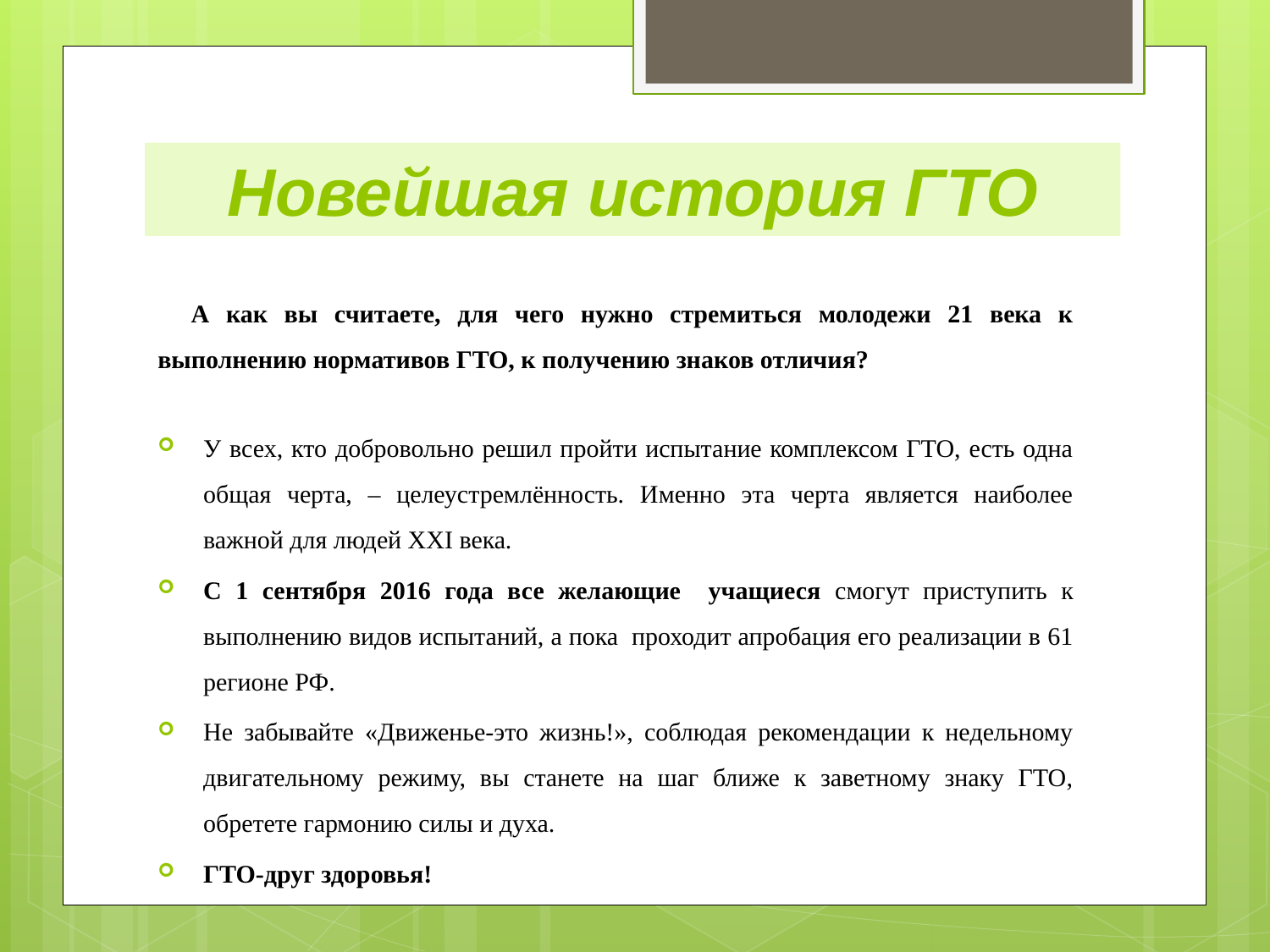

# Новейшая история ГТО
  А как вы считаете, для чего нужно стремиться молодежи 21 века к выполнению нормативов ГТО, к получению знаков отличия?

У всех, кто добровольно решил пройти испытание комплексом ГТО, есть одна общая черта, – целеустремлённость. Именно эта черта является наиболее важной для людей XXI века.
С 1 сентября 2016 года все желающие  учащиеся смогут приступить к выполнению видов испытаний, а пока  проходит апробация его реализации в 61 регионе РФ.
Не забывайте «Движенье-это жизнь!», соблюдая рекомендации к недельному двигательному режиму, вы станете на шаг ближе к заветному знаку ГТО, обретете гармонию силы и духа.
ГТО-друг здоровья!